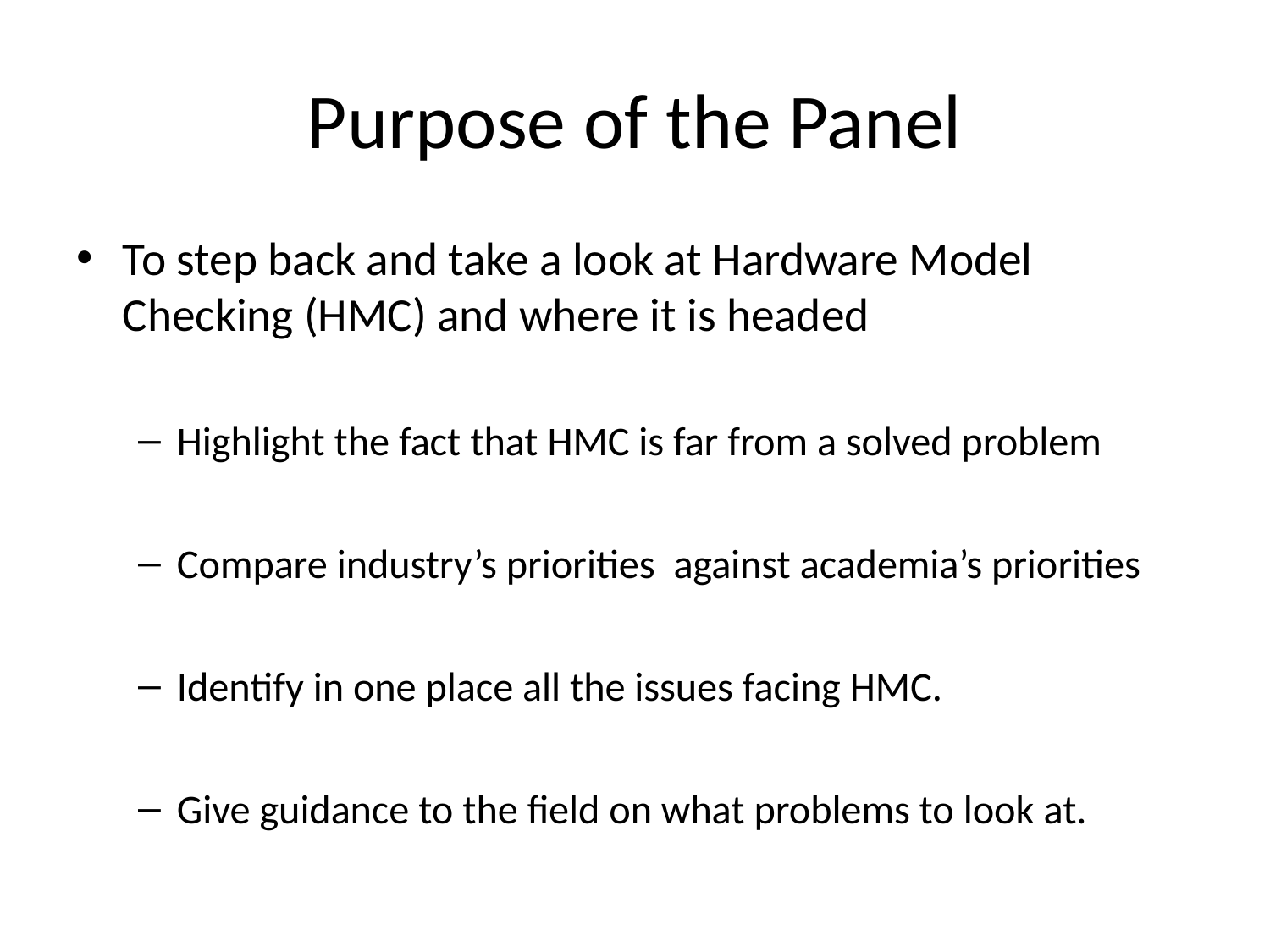

# Purpose of the Panel
To step back and take a look at Hardware Model Checking (HMC) and where it is headed

Highlight the fact that HMC is far from a solved problem

Compare industry’s priorities  against academia’s priorities

Identify in one place all the issues facing HMC.

Give guidance to the field on what problems to look at.